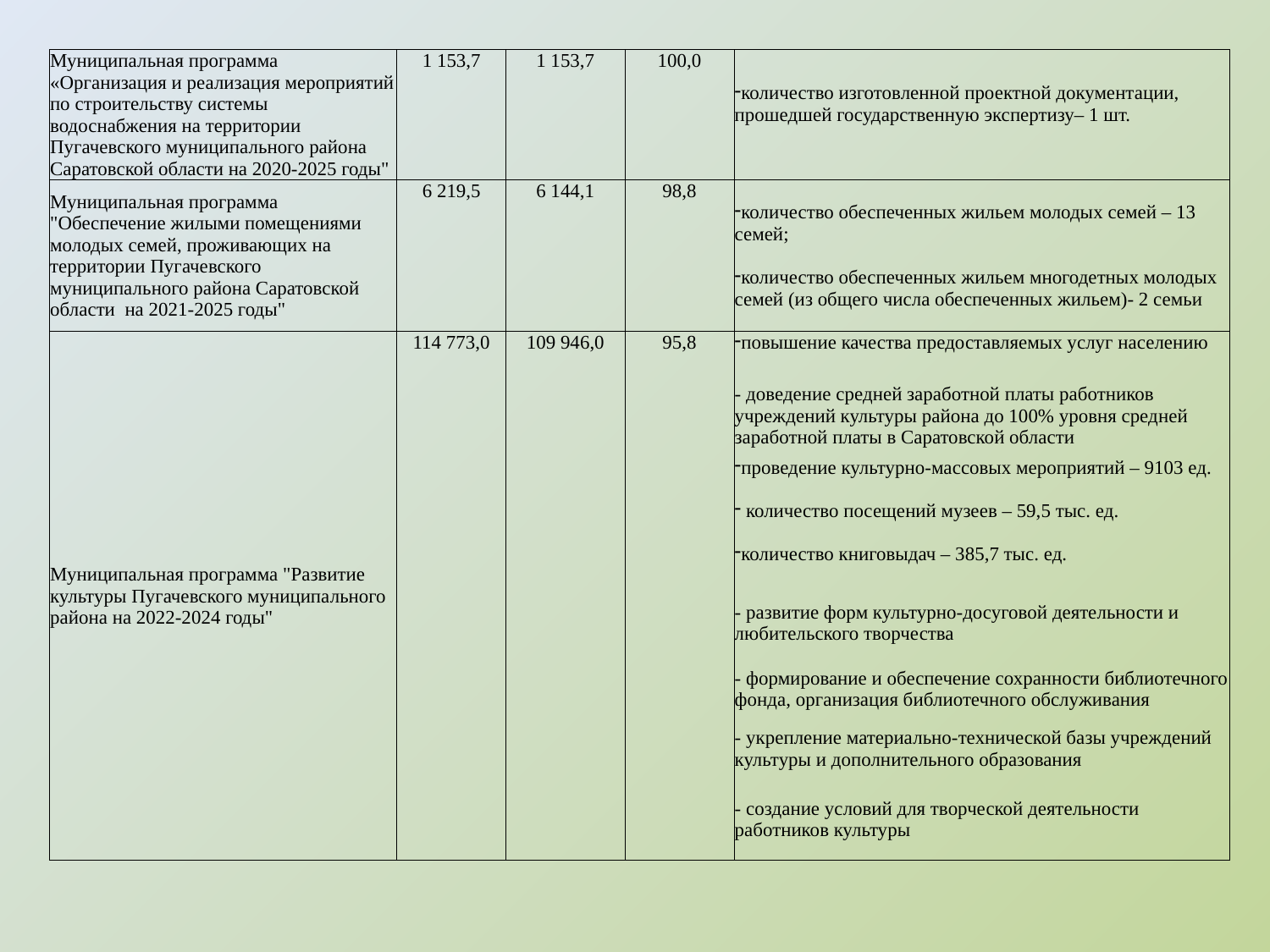

| Муниципальная программа «Организация и реализация мероприятий по строительству системы водоснабжения на территории Пугачевского муниципального района Саратовской области на 2020-2025 годы" | 1 153,7 | 1 153,7 | 100,0 | количество изготовленной проектной документации, прошедшей государственную экспертизу– 1 шт. |
| --- | --- | --- | --- | --- |
| Муниципальная программа "Обеспечение жилыми помещениями молодых семей, проживающих на территории Пугачевского муниципального района Саратовской области на 2021-2025 годы" | 6 219,5 | 6 144,1 | 98,8 | количество обеспеченных жильем молодых семей – 13 семей; количество обеспеченных жильем многодетных молодых семей (из общего числа обеспеченных жильем)- 2 семьи |
| Муниципальная программа "Развитие культуры Пугачевского муниципального района на 2022-2024 годы" | 114 773,0 | 109 946,0 | 95,8 | повышение качества предоставляемых услуг населению |
|  |  |  |  | - доведение средней заработной платы работников учреждений культуры района до 100% уровня средней заработной платы в Саратовской области |
|  |  |  |  | проведение культурно-массовых мероприятий – 9103 ед. количество посещений музеев – 59,5 тыс. ед. количество книговыдач – 385,7 тыс. ед. |
|  |  |  |  | - развитие форм культурно-досуговой деятельности и любительского творчества |
|  |  |  |  | - формирование и обеспечение сохранности библиотечного фонда, организация библиотечного обслуживания |
|  |  |  |  | - укрепление материально-технической базы учреждений культуры и дополнительного образования |
|  |  |  |  | - создание условий для творческой деятельности работников культуры |